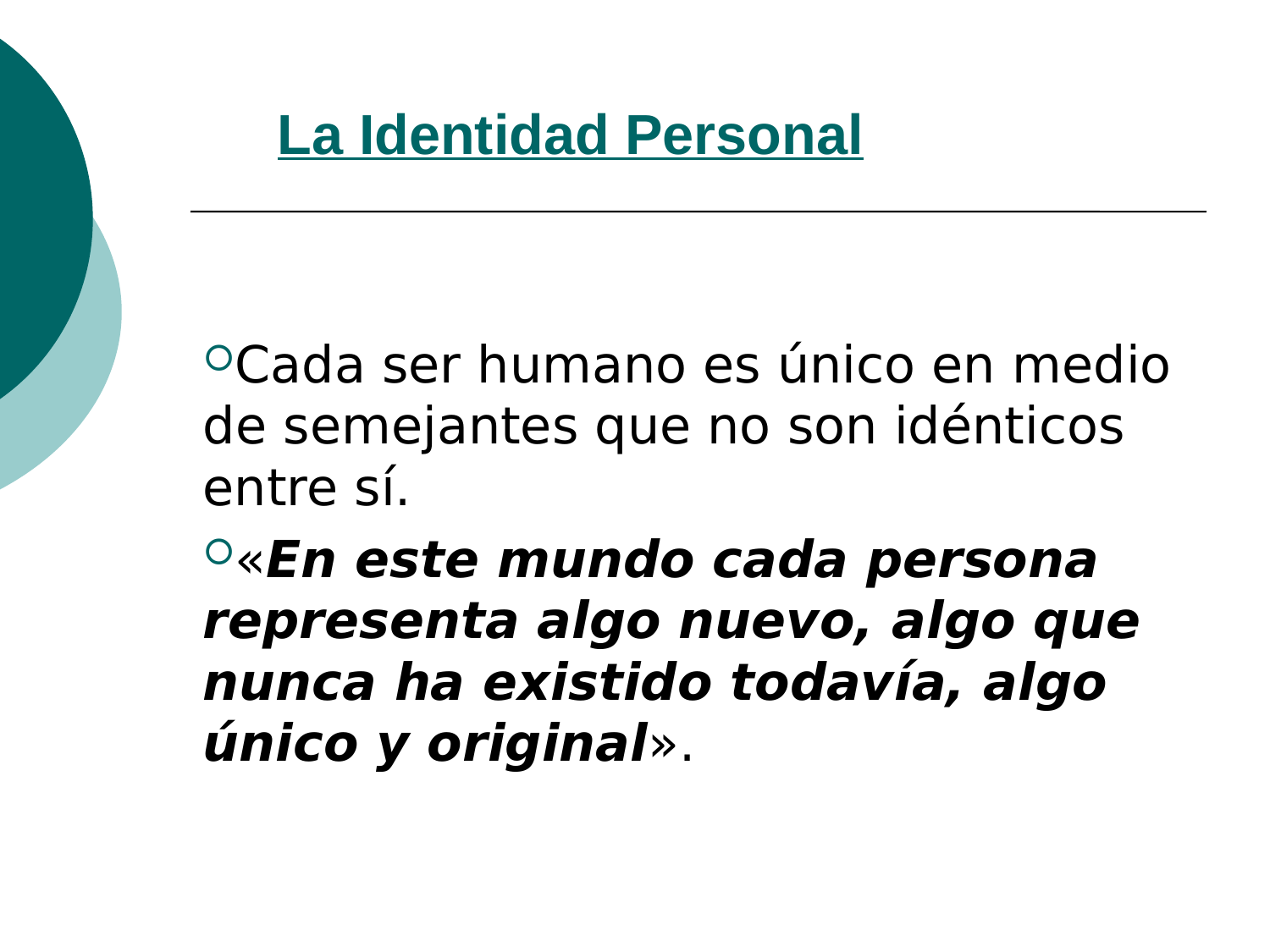

Cada ser humano es único en medio de semejantes que no son idénticos entre sí.
«En este mundo cada persona representa algo nuevo, algo que nunca ha existido todavía, algo único y original».
La Identidad Personal